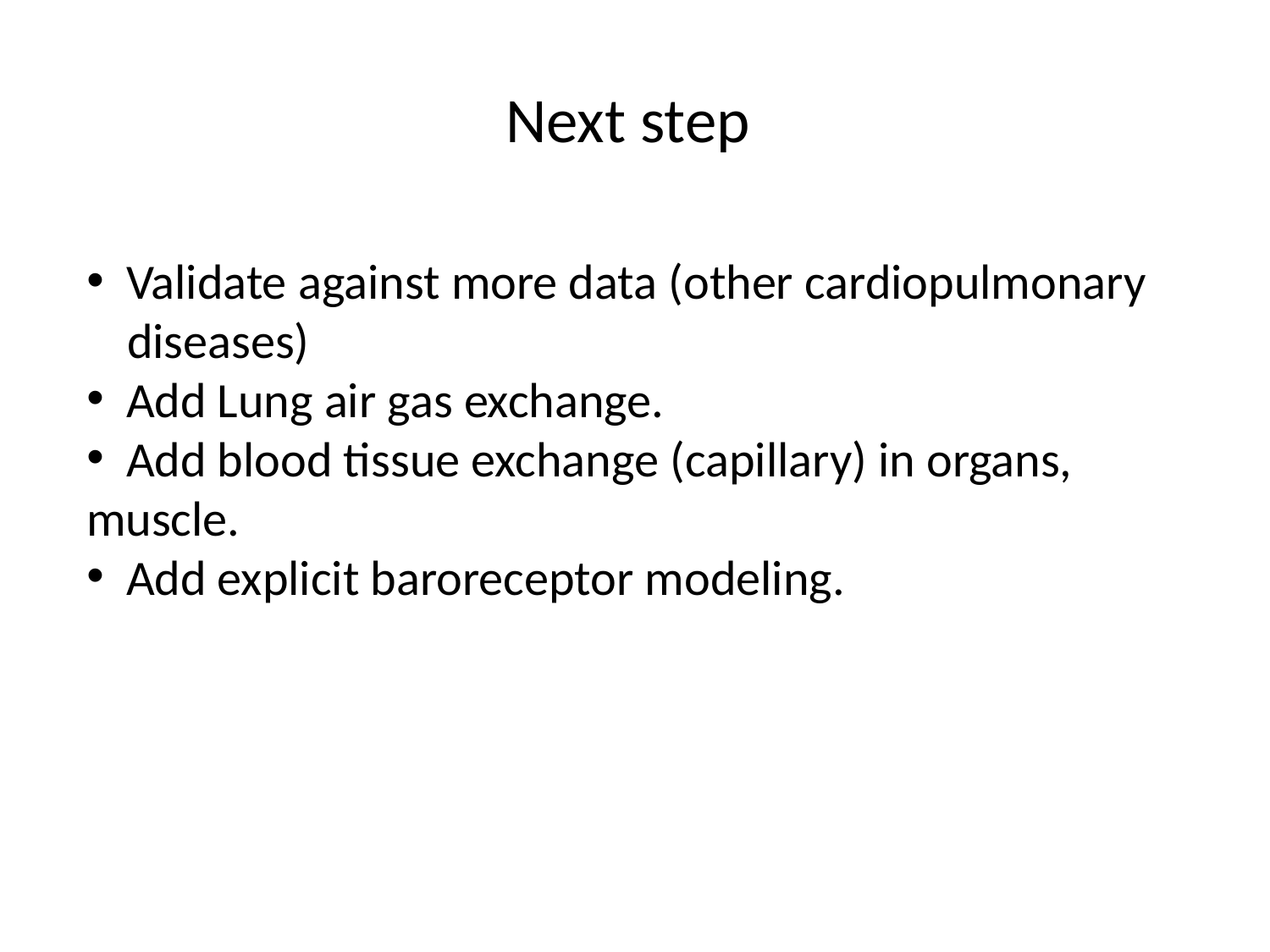

# Next step
  Validate against more data (other cardiopulmonary 	diseases)
  Add Lung air gas exchange.
  Add blood tissue exchange (capillary) in organs, 	muscle.
  Add explicit baroreceptor modeling.